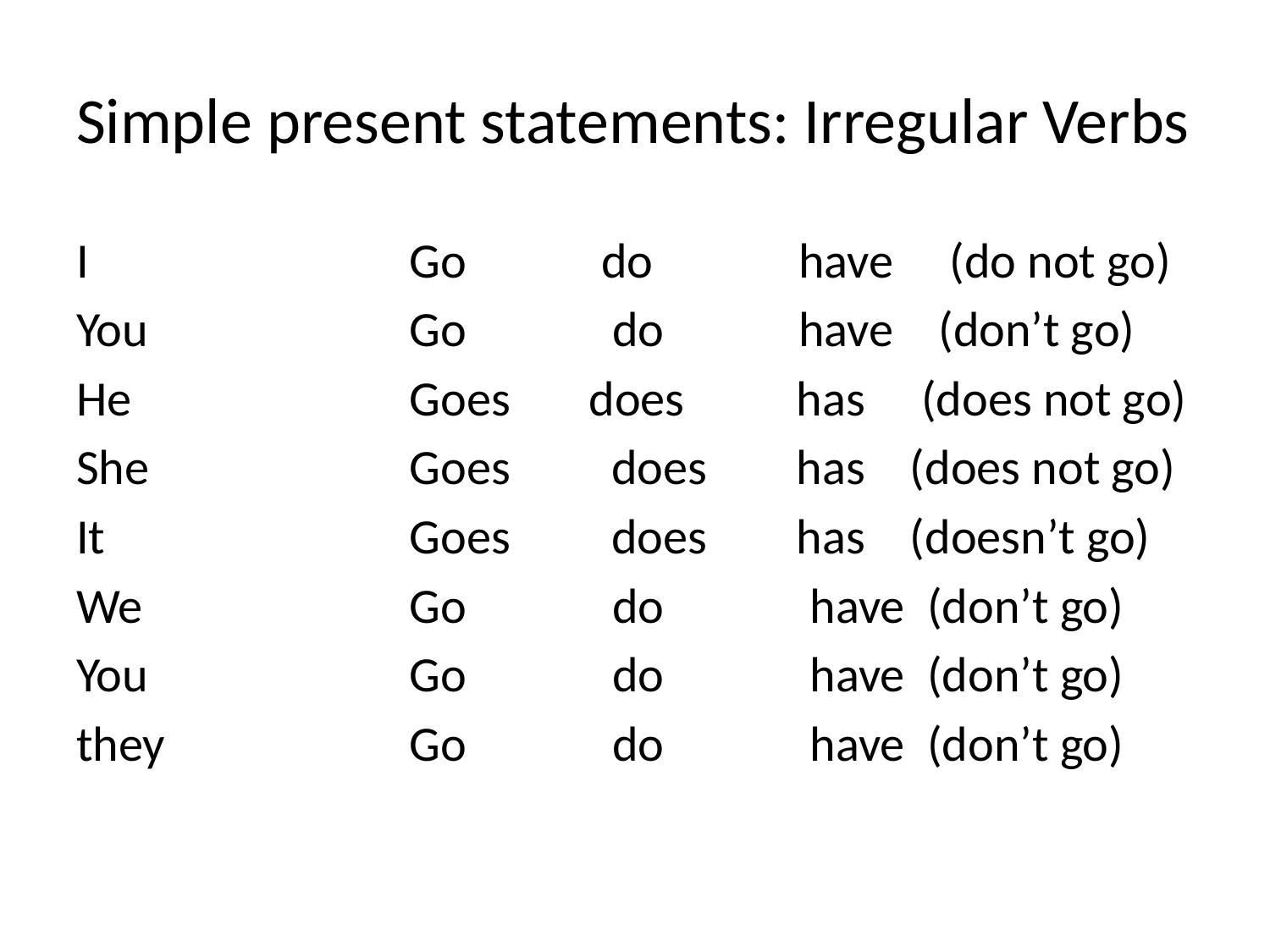

# Simple present statements: Irregular Verbs
I
You
He
She
It
We
You
they
Go            do             have     (do not go)
Go             do            have    (don’t go)
Goes       does          has     (does not go)
Goes         does        has    (does not go)
Goes         does        has    (doesn’t go)
Go             do             have  (don’t go)
Go             do             have  (don’t go)
Go             do             have  (don’t go)